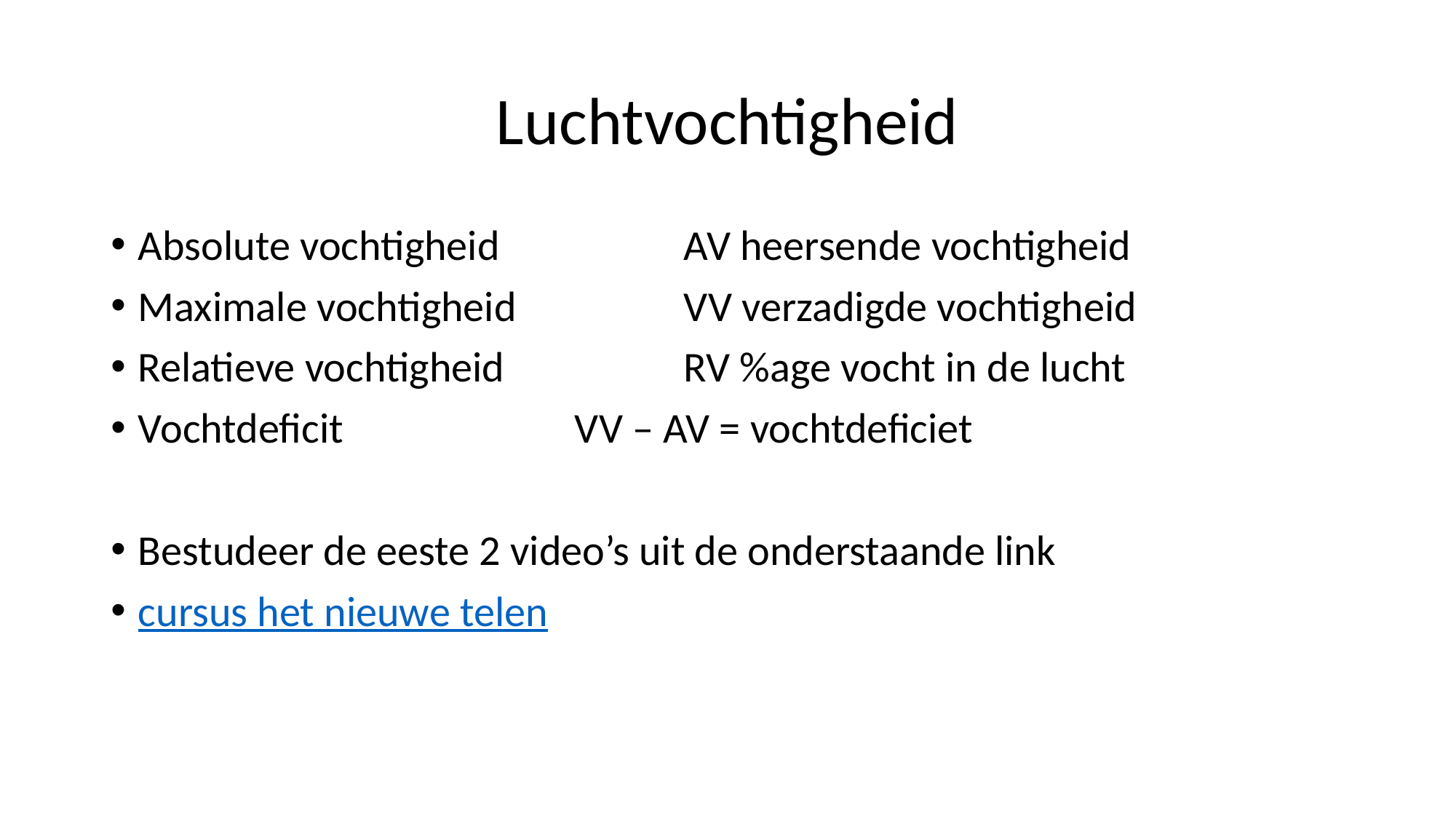

# Luchtvochtigheid
Absolute vochtigheid		AV heersende vochtigheid
Maximale vochtigheid		VV verzadigde vochtigheid
Relatieve vochtigheid		RV %age vocht in de lucht
Vochtdeficit			VV – AV = vochtdeficiet

Bestudeer de eeste 2 video’s uit de onderstaande link
cursus het nieuwe telen